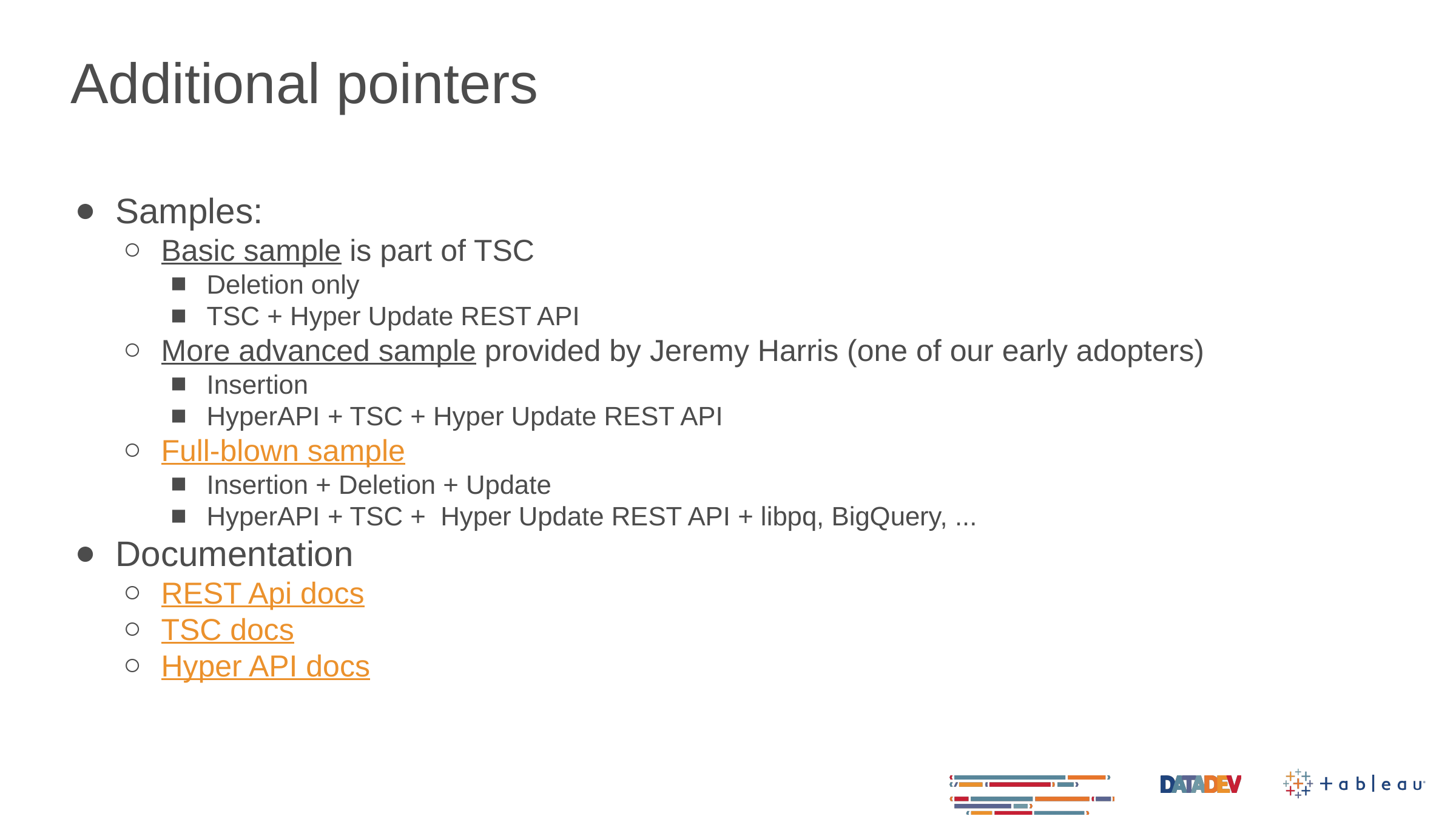

Additional pointers
Samples:
Basic sample is part of TSC
Deletion only
TSC + Hyper Update REST API
More advanced sample provided by Jeremy Harris (one of our early adopters)
Insertion
HyperAPI + TSC + Hyper Update REST API
Full-blown sample
Insertion + Deletion + Update
HyperAPI + TSC +  Hyper Update REST API + libpq, BigQuery, ...
Documentation
REST Api docs
TSC docs
Hyper API docs